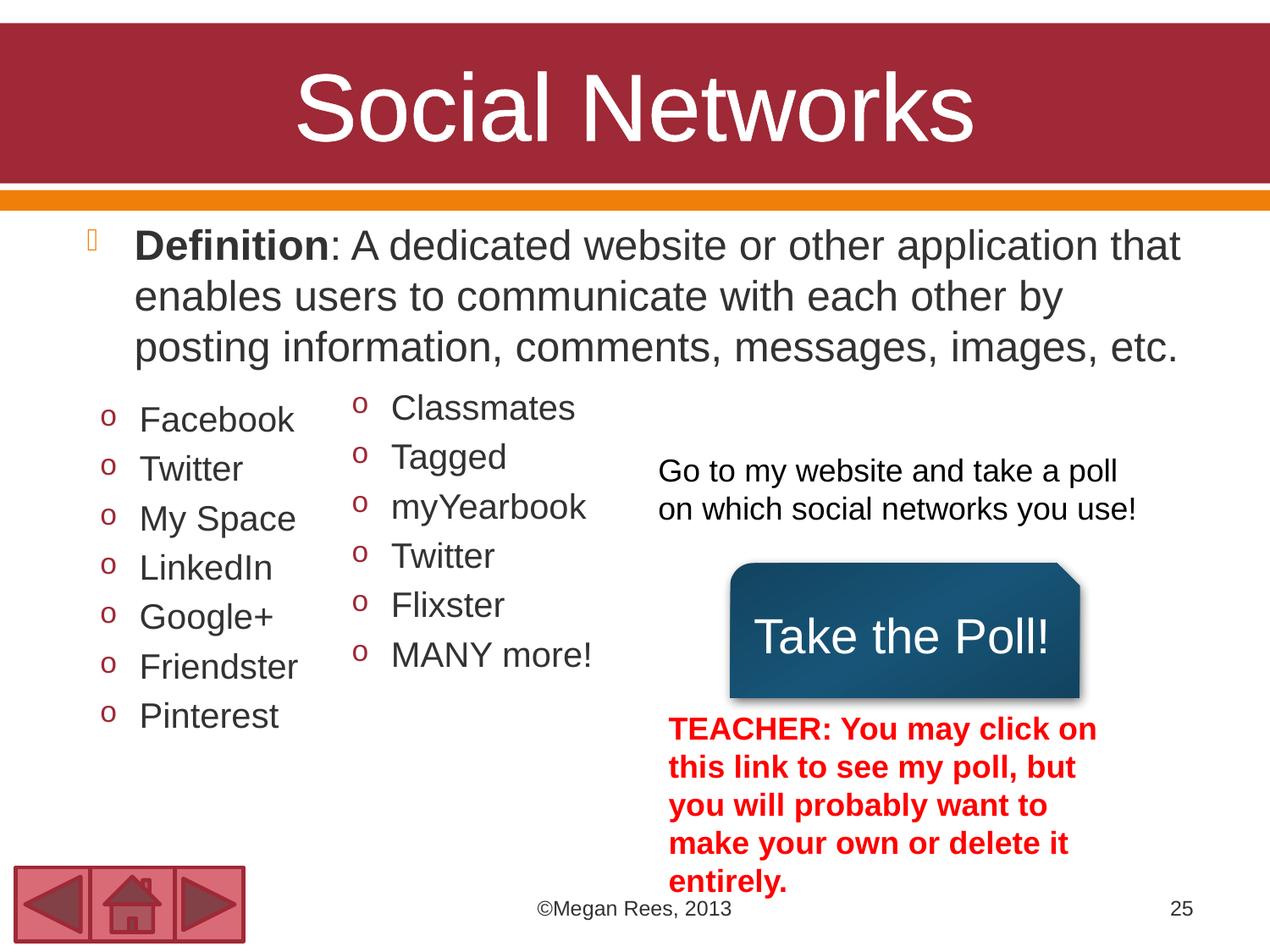

# Social Networks
Definition: A dedicated website or other application that enables users to communicate with each other by posting information, comments, messages, images, etc.

Classmates
Tagged
myYearbook
Twitter
Flixster
MANY more!

Facebook
Twitter
My Space
LinkedIn
Google+
Friendster
Pinterest

Go to my website and take a poll on which social networks you use!
Take the Poll!
TEACHER: You may click on this link to see my poll, but you will probably want to make your own or delete it entirely.

©Megan Rees, 2013
25